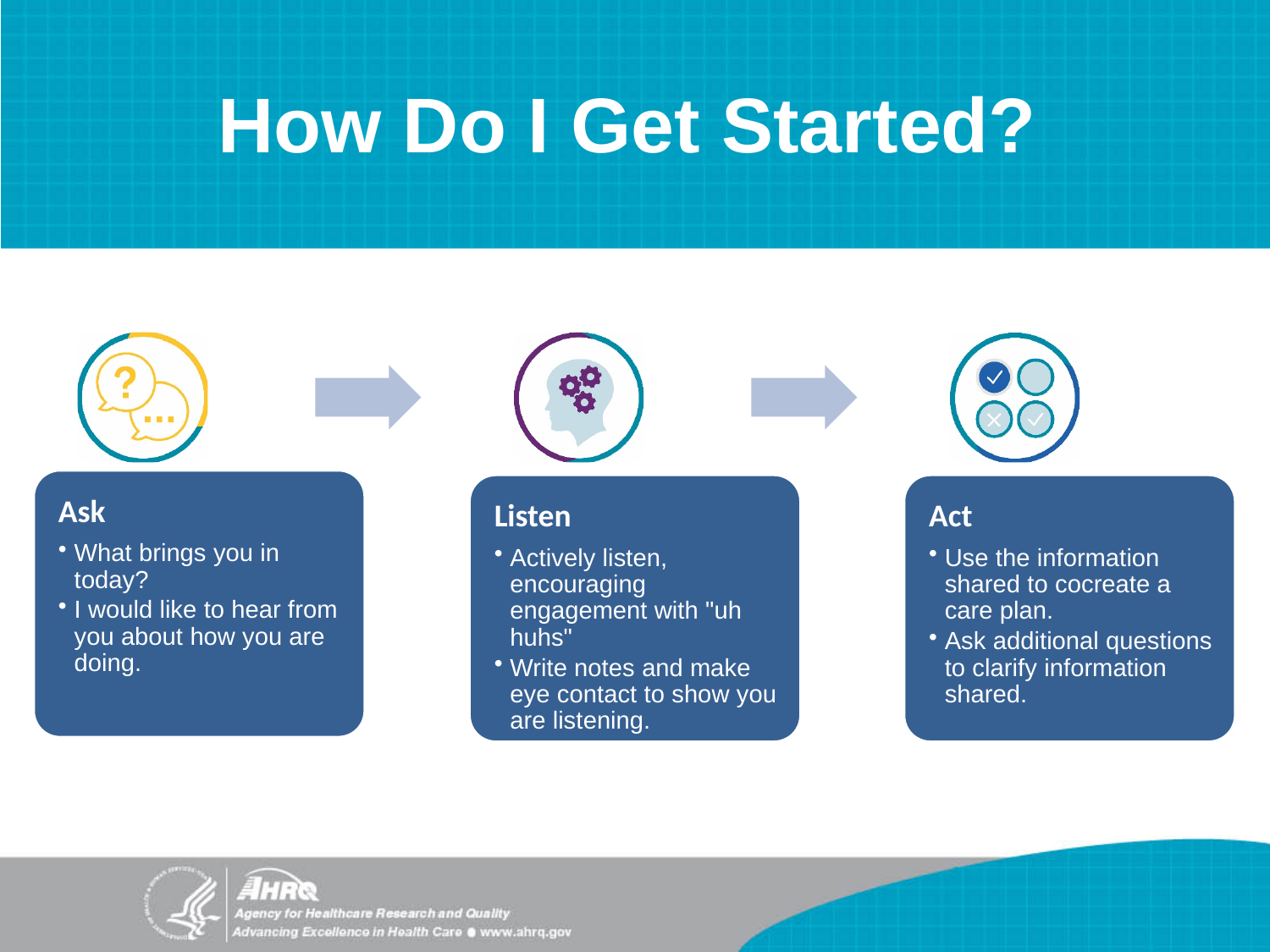

# How Do I Get Started?
Ask
What brings you in today?
I would like to hear from you about how you are doing.

Listen
Actively listen, encouraging engagement with "uh huhs"
Write notes and make eye contact to show you are listening.

Act
Use the information shared to cocreate a care plan.
Ask additional questions to clarify information shared.